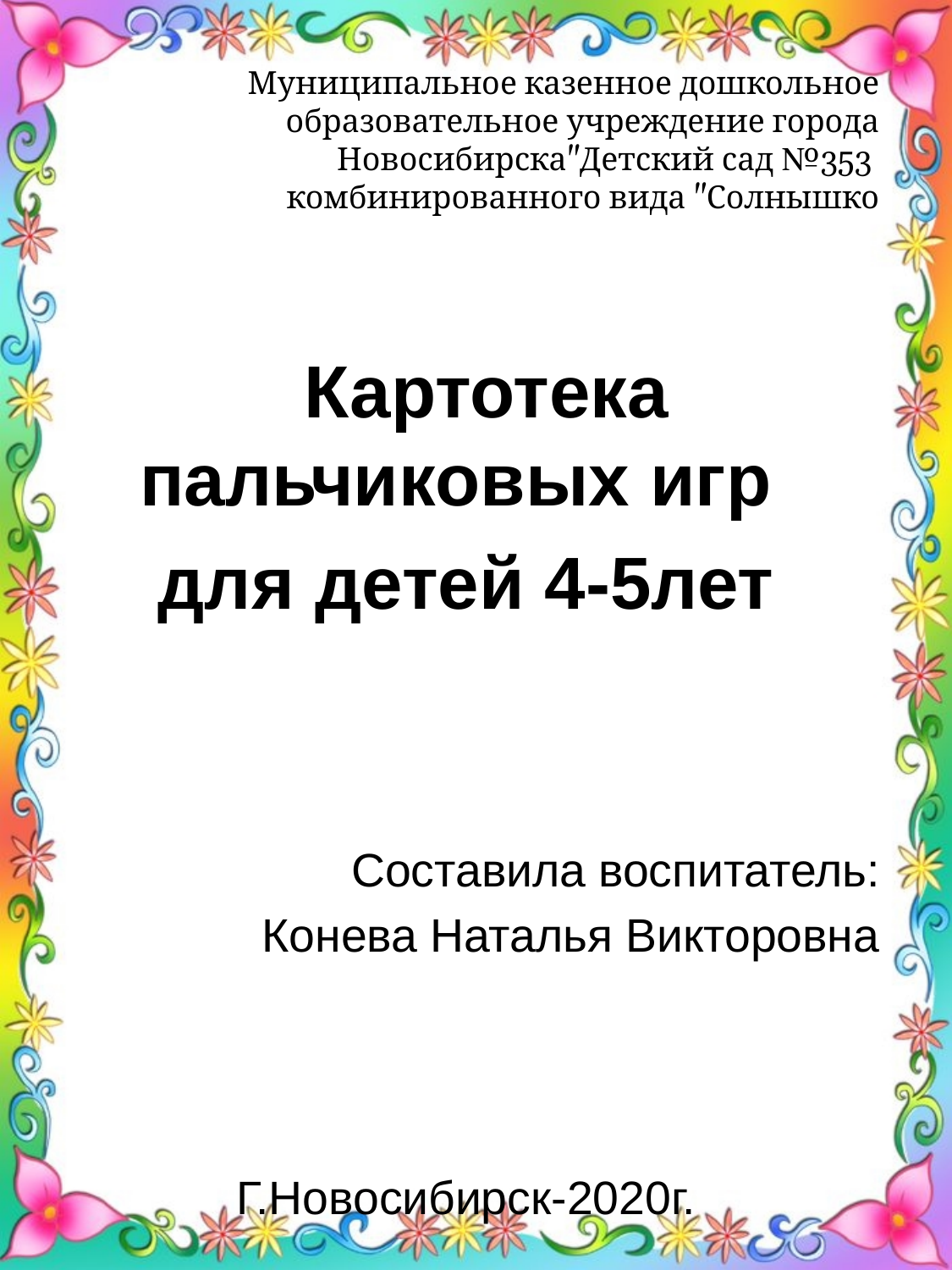

# Муниципальное казенное дошкольное образовательное учреждение города Новосибирска"Детский сад №353 комбинированного вида "Солнышко
  Картотека пальчиковых игр
для детей 4-5лет

Составила воспитатель:
Конева Наталья Викторовна

Г.Новосибирск-2020г.